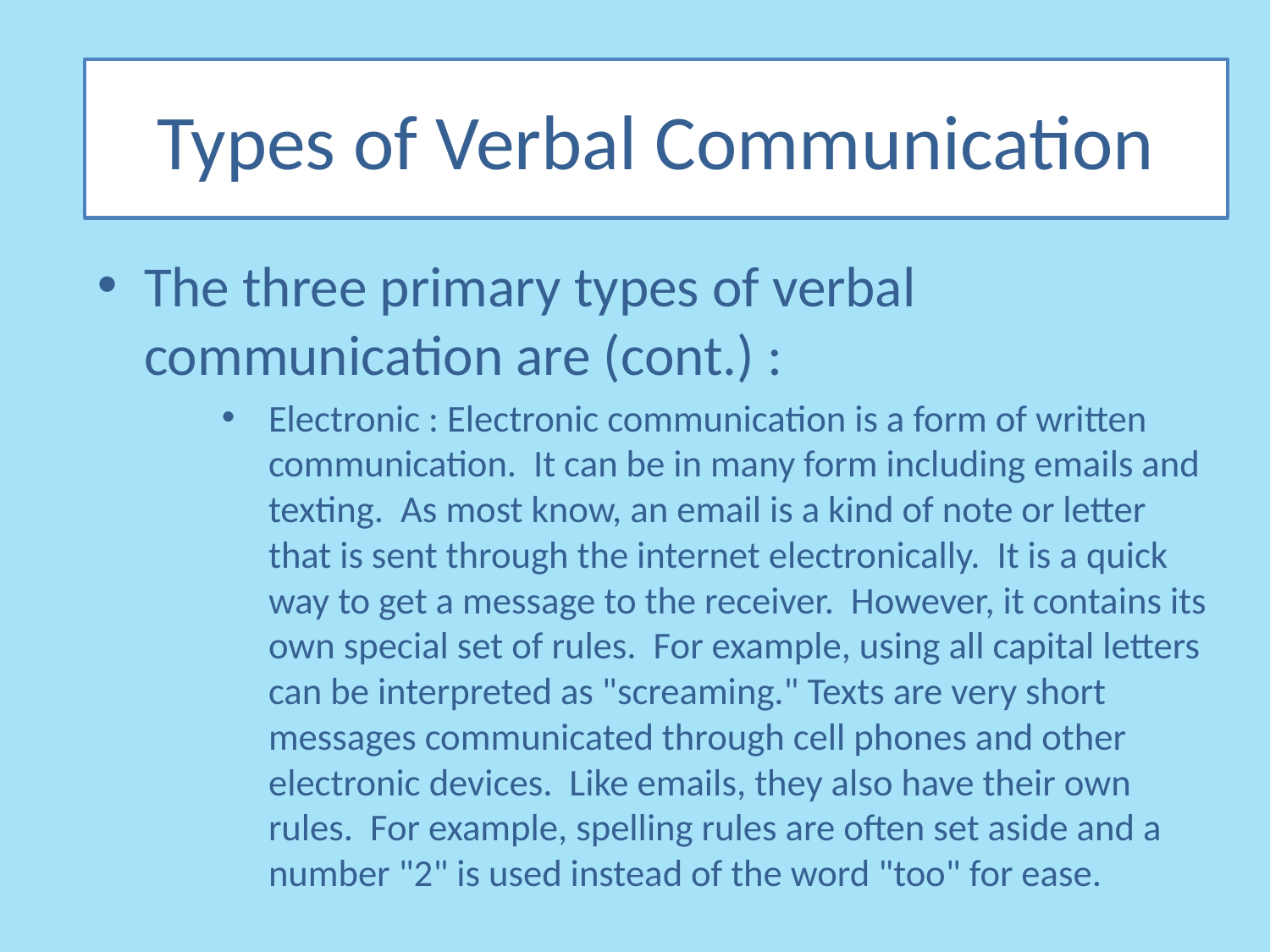

Types of Verbal Communication
The three primary types of verbal communication are (cont.) :
Electronic : Electronic communication is a form of written communication.  It can be in many form including emails and texting.  As most know, an email is a kind of note or letter that is sent through the internet electronically.  It is a quick way to get a message to the receiver.  However, it contains its own special set of rules.  For example, using all capital letters can be interpreted as "screaming." Texts are very short messages communicated through cell phones and other electronic devices.  Like emails, they also have their own rules.  For example, spelling rules are often set aside and a number "2" is used instead of the word "too" for ease.